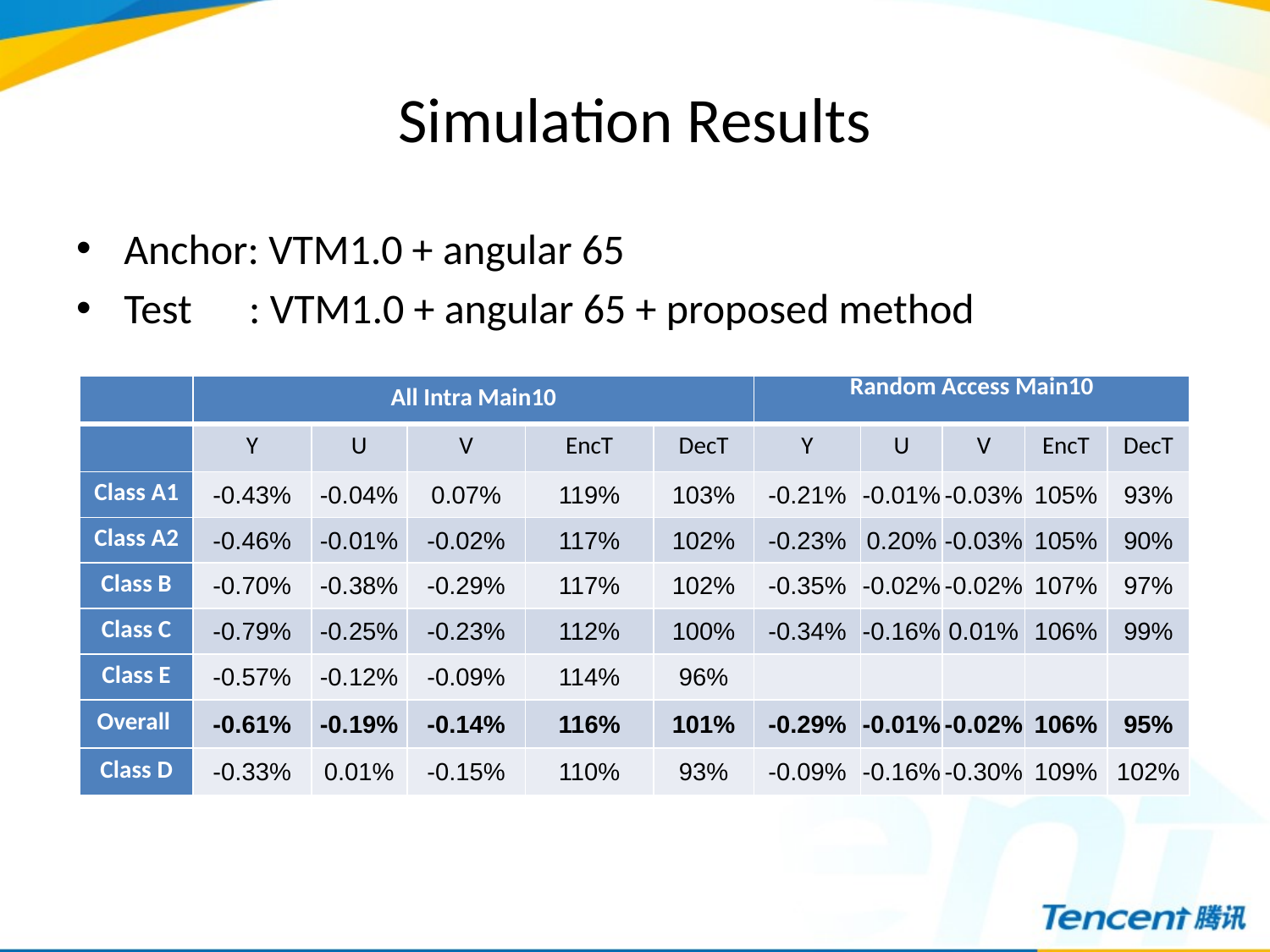

# Simulation Results
Anchor: VTM1.0 + angular 65
Test      : VTM1.0 + angular 65 + proposed method

|  | All Intra Main10 |  |  |  |  | Random Access Main10 |  |  |  |  |
| --- | --- | --- | --- | --- | --- | --- | --- | --- | --- | --- |
|  | Y | U | V | EncT | DecT | Y | U | V | EncT | DecT |
| Class A1 | -0.43% | -0.04% | 0.07% | 119% | 103% | -0.21% | -0.01% | -0.03% | 105% | 93% |
| Class A2 | -0.46% | -0.01% | -0.02% | 117% | 102% | -0.23% | 0.20% | -0.03% | 105% | 90% |
| Class B | -0.70% | -0.38% | -0.29% | 117% | 102% | -0.35% | -0.02% | -0.02% | 107% | 97% |
| Class C | -0.79% | -0.25% | -0.23% | 112% | 100% | -0.34% | -0.16% | 0.01% | 106% | 99% |
| Class E | -0.57% | -0.12% | -0.09% | 114% | 96% |  |  |  |  |  |
| Overall | -0.61% | -0.19% | -0.14% | 116% | 101% | -0.29% | -0.01% | -0.02% | 106% | 95% |
| Class D | -0.33% | 0.01% | -0.15% | 110% | 93% | -0.09% | -0.16% | -0.30% | 109% | 102% |